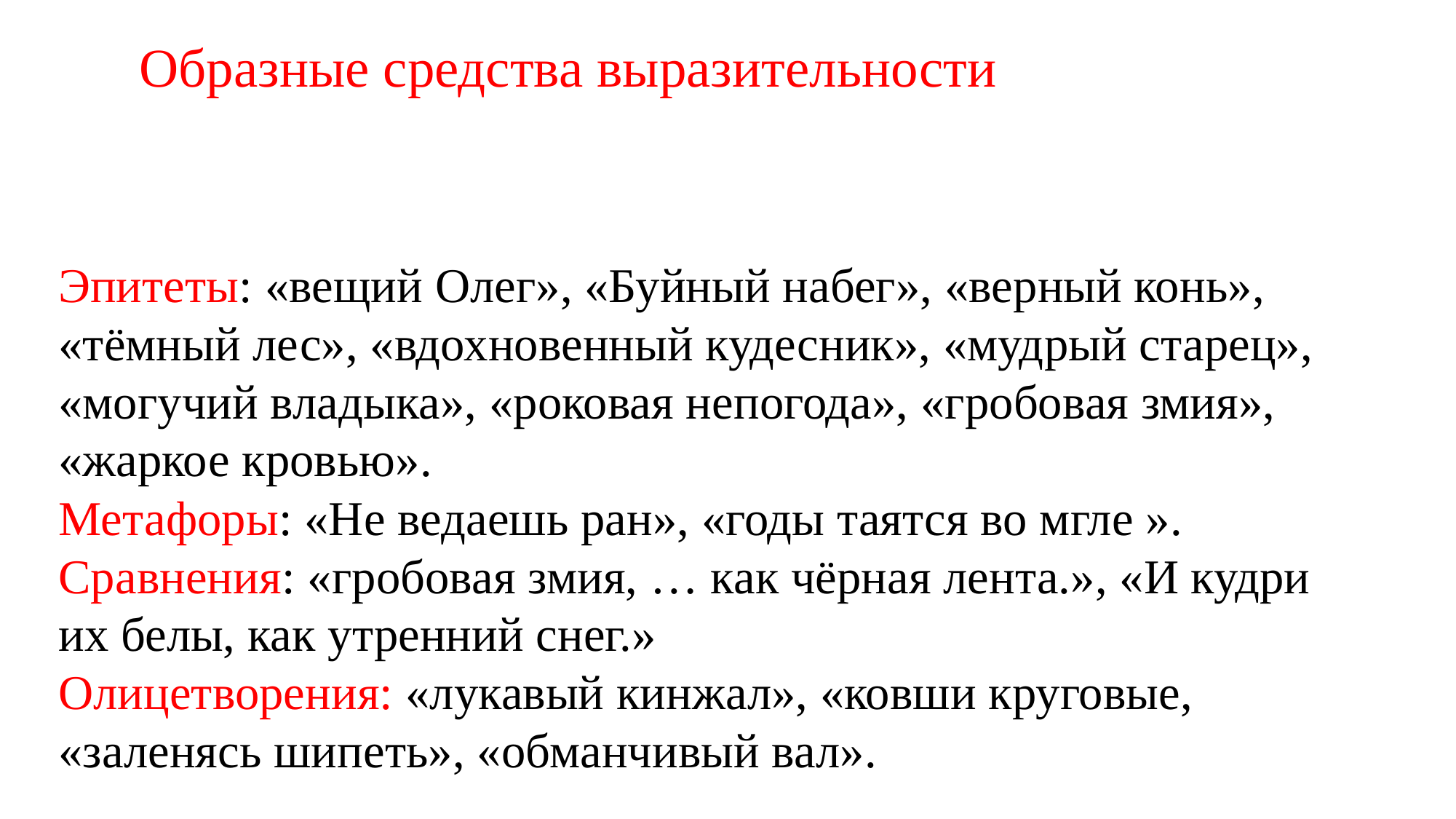

Образные средства выразительности

Эпитеты: «вещий Олег», «Буйный набег», «верный конь», «тёмный лес», «вдохновенный кудесник», «мудрый старец», «могучий владыка», «роковая непогода», «гробовая змия», «жаркое кровью».
Метафоры: «Не ведаешь ран», «годы таятся во мгле ».
Сравнения: «гробовая змия, … как чёрная лента.», «И кудри их белы, как утренний снег.»
Олицетворения: «лукавый кинжал», «ковши круговые, «заленясь шипеть», «обманчивый вал».